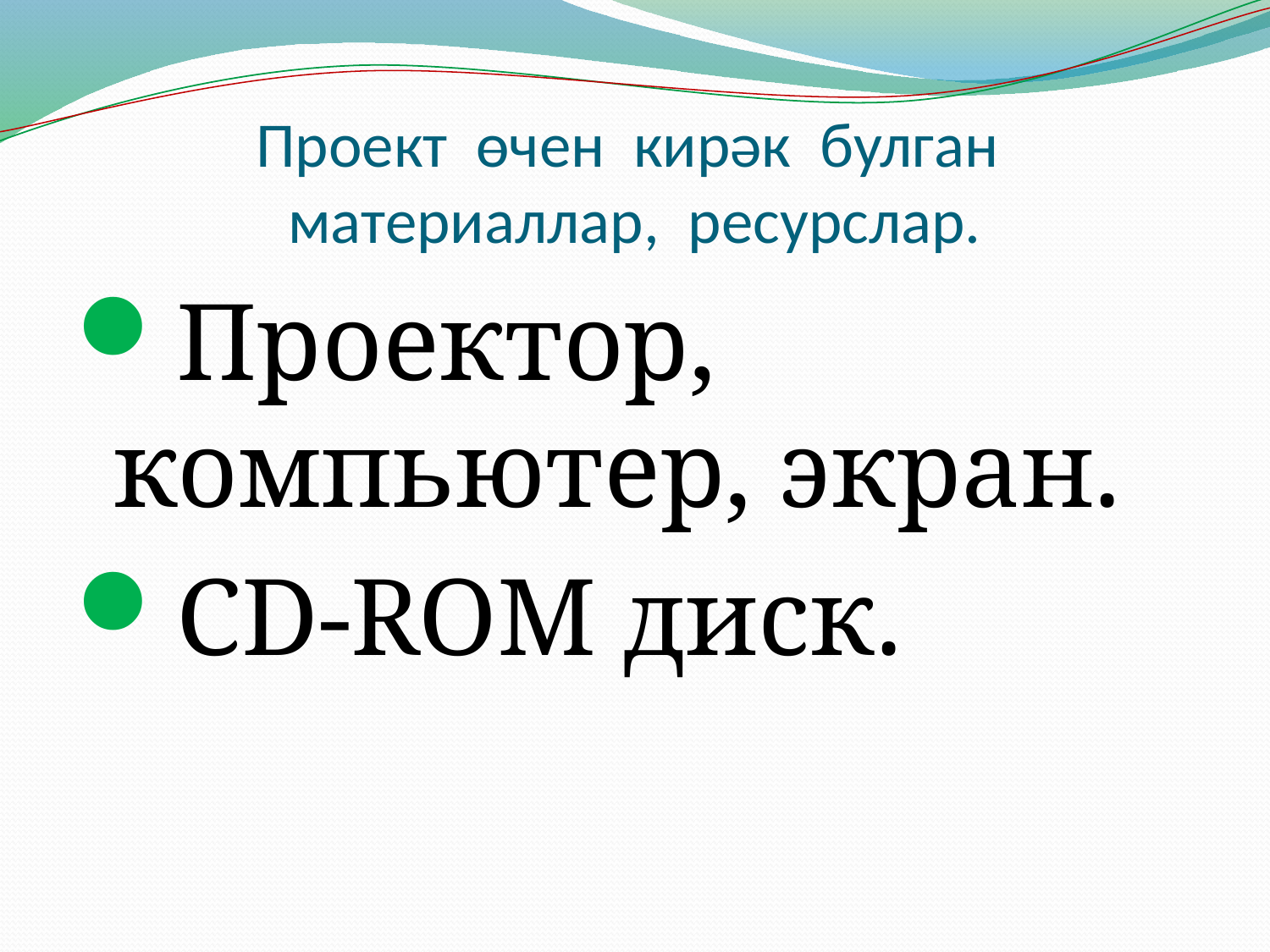

# Проект  өчен  кирәк  булган  материаллар,  ресурслар.
Проектор, компьютер, экран.
CD-ROM диск.